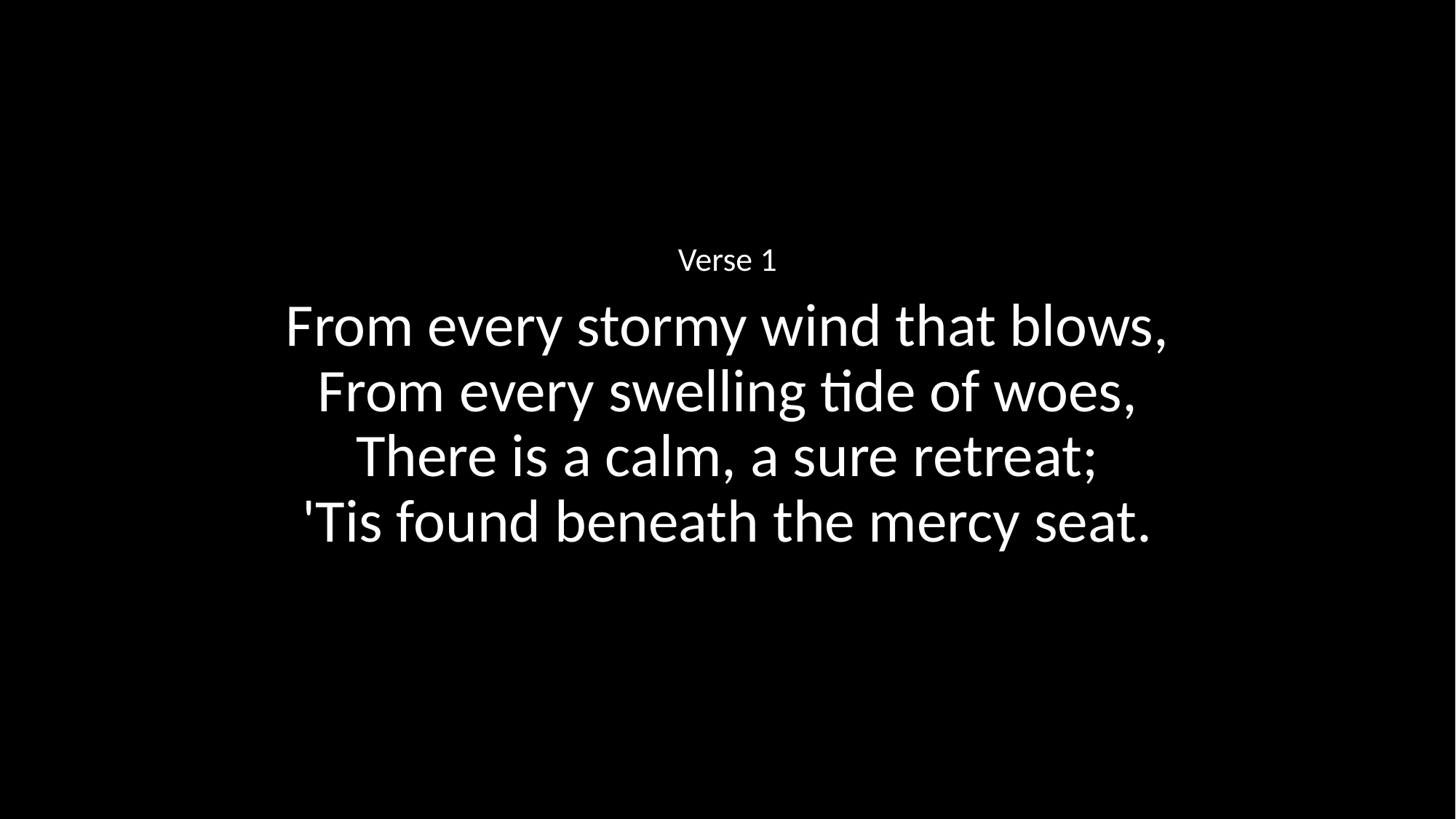

Verse 1
From every stormy wind that blows,
From every swelling tide of woes,
There is a calm, a sure retreat;
'Tis found beneath the mercy seat.